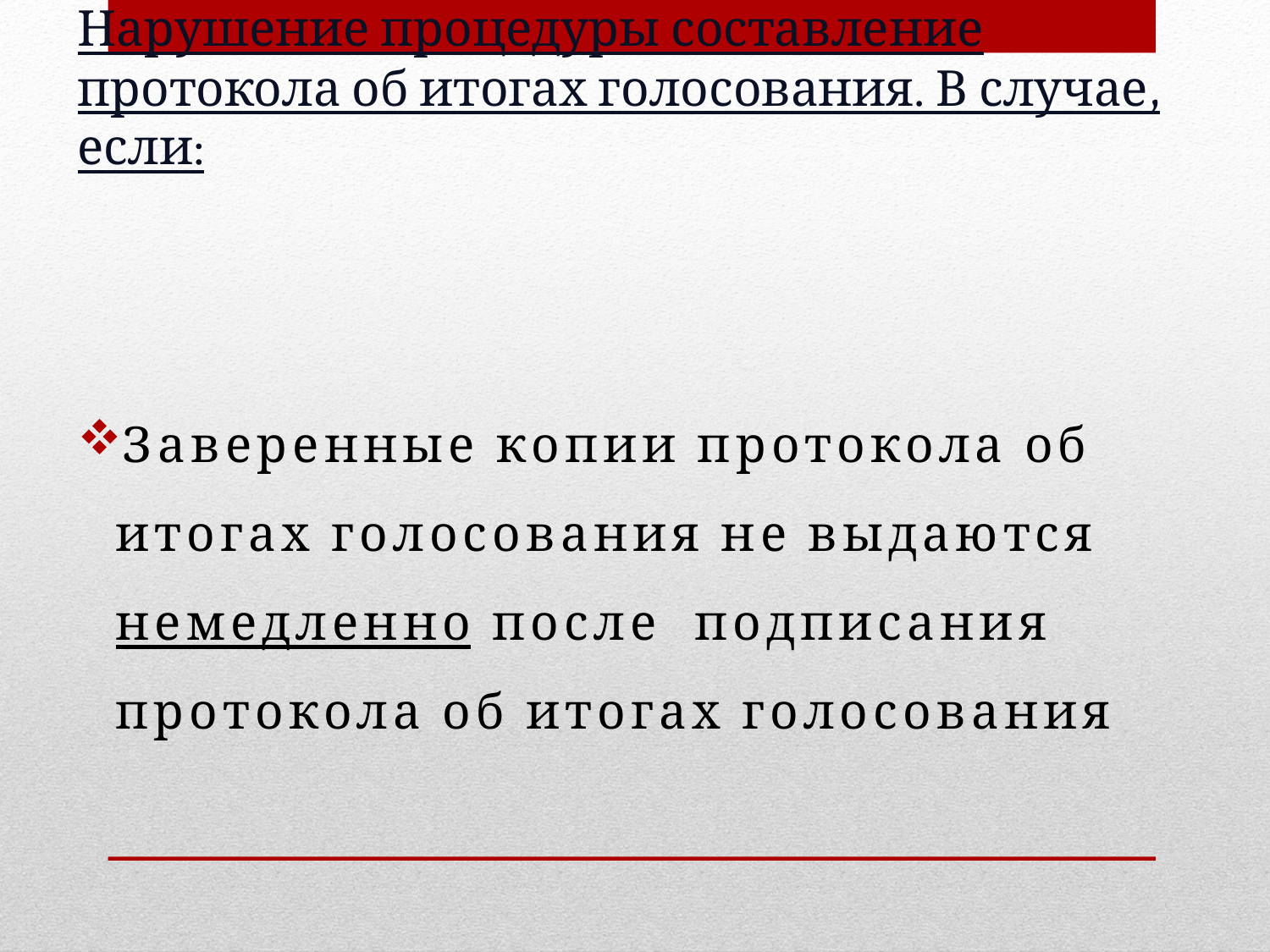

# Нарушение процедуры составление протокола об итогах голосования. В случае, если:

Заверенные копии протокола об итогах голосования не выдаются немедленно после  подписания протокола об итогах голосования